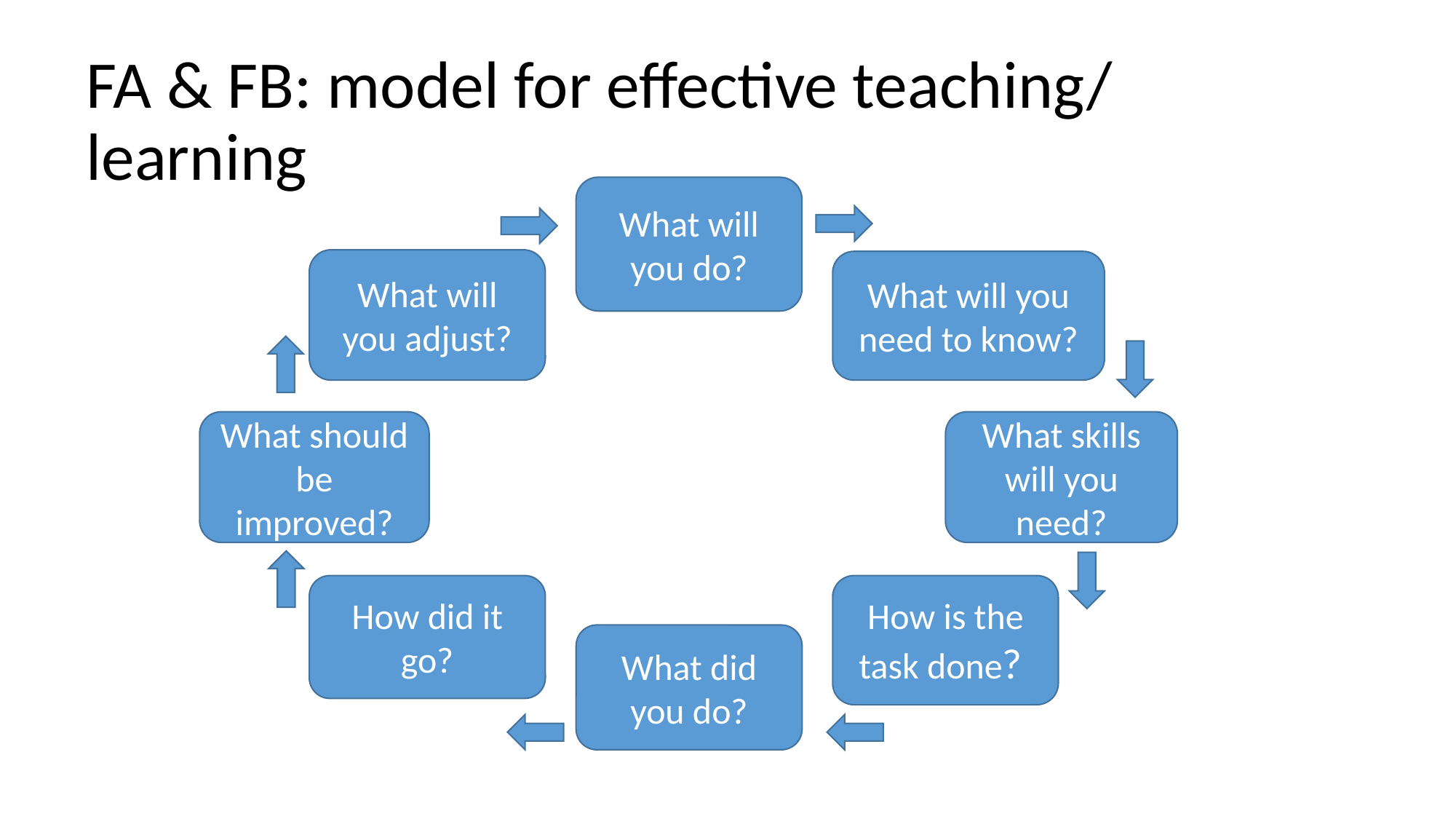

# FA & FB: model for effective teaching/ learning
What will you do?

What will you adjust?
What will you need to know?

What should be improved?
What skills will you need?

How did it go?
How is the task done?
What did you do?